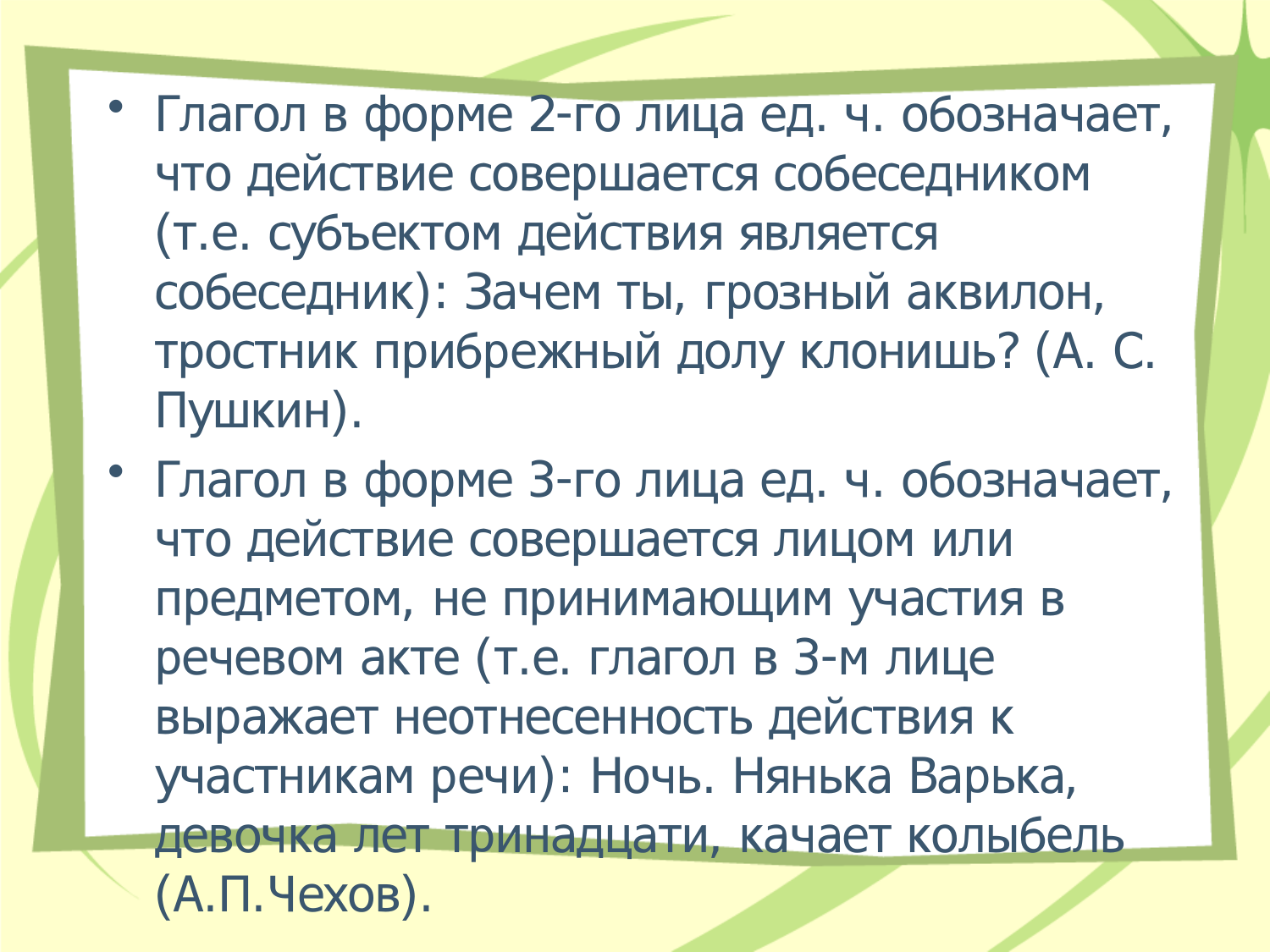

Глагол в форме 2-го лица ед. ч. обозначает, что действие совершается собеседником (т.е. субъектом действия является собеседник): Зачем ты, грозный аквилон, тростник прибрежный долу клонишь? (А. С. Пушкин).
Глагол в форме 3-го лица ед. ч. обозначает, что действие совершается лицом или предметом, не принимающим участия в речевом акте (т.е. глагол в 3-м лице выражает неотнесенность действия к участникам речи): Ночь. Нянька Варька, девочка лет тринадцати, качает колыбель (А.П.Чехов).